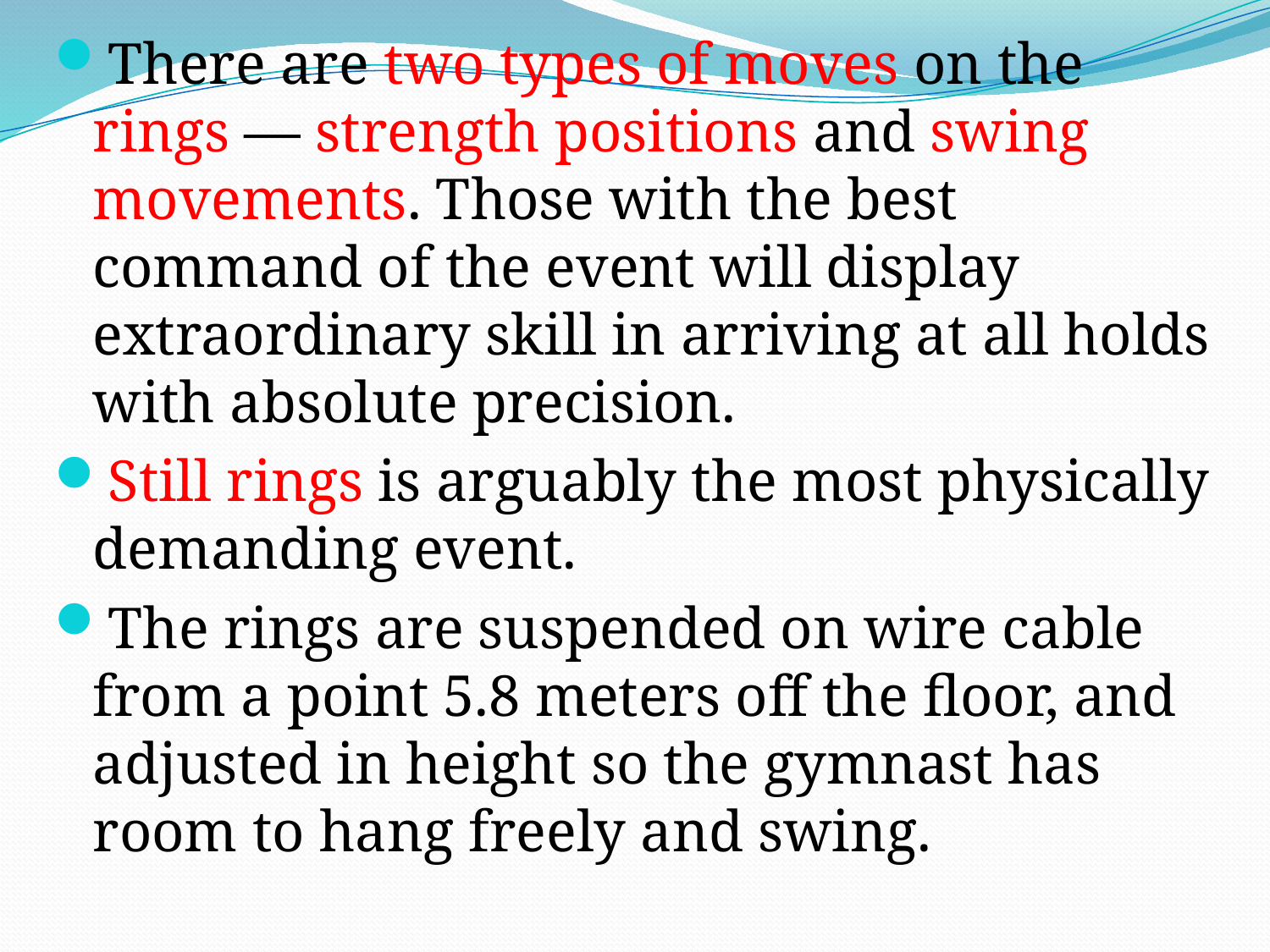

There are two types of moves on the rings — strength positions and swing movements. Those with the best command of the event will display extraordinary skill in arriving at all holds with absolute precision.
Still rings is arguably the most physically demanding event.
The rings are suspended on wire cable from a point 5.8 meters off the floor, and adjusted in height so the gymnast has room to hang freely and swing.